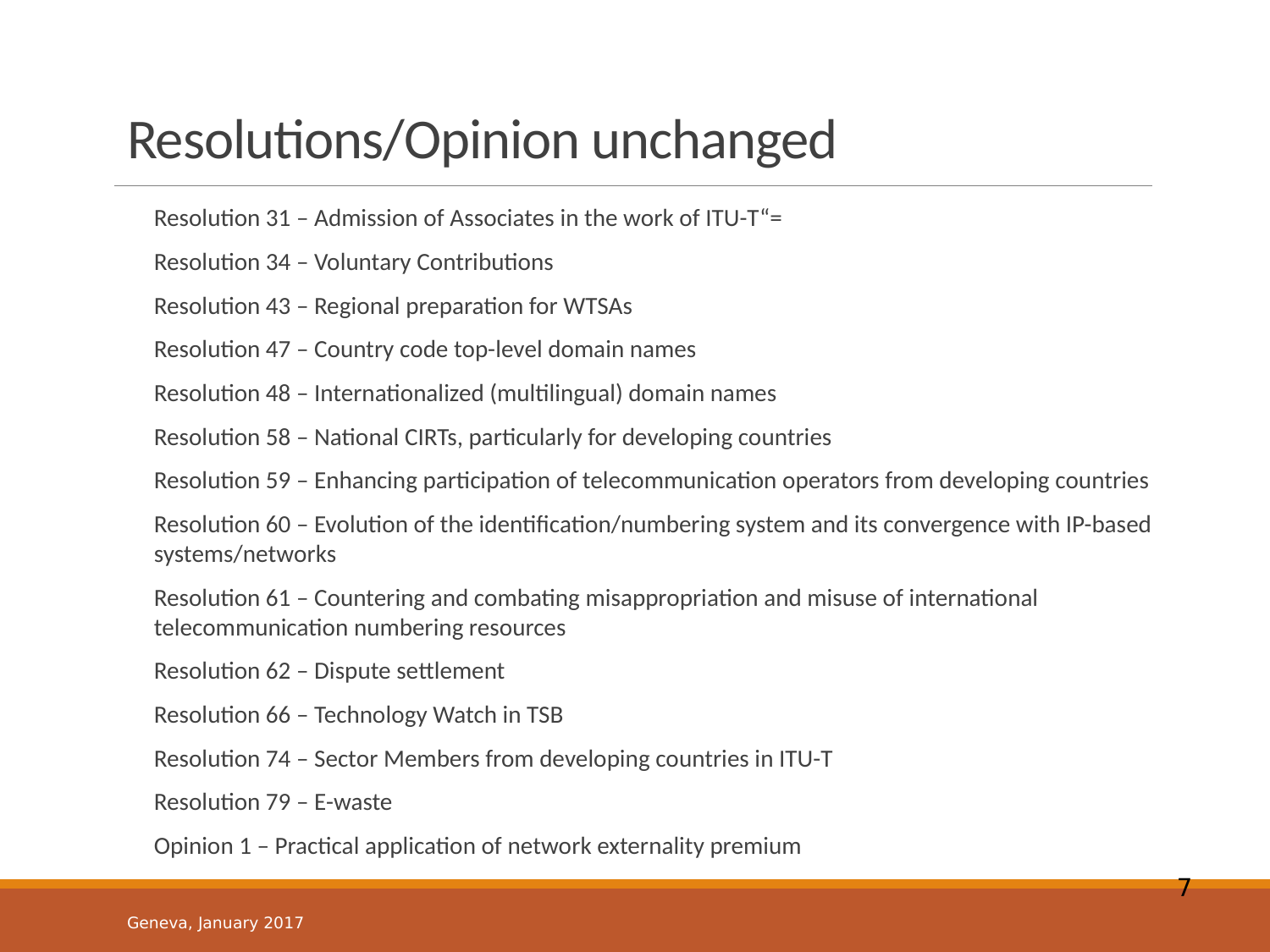

# Resolutions/Opinion unchanged
Resolution 31 – Admission of Associates in the work of ITU-T“=
Resolution 34 – Voluntary Contributions
Resolution 43 – Regional preparation for WTSAs
Resolution 47 – Country code top-level domain names
Resolution 48 – Internationalized (multilingual) domain names
Resolution 58 – National CIRTs, particularly for developing countries
Resolution 59 – Enhancing participation of telecommunication operators from developing countries
Resolution 60 – Evolution of the identification/numbering system and its convergence with IP-based systems/networks
Resolution 61 – Countering and combating misappropriation and misuse of international telecommunication numbering resources
Resolution 62 – Dispute settlement
Resolution 66 – Technology Watch in TSB
Resolution 74 – Sector Members from developing countries in ITU-T
Resolution 79 – E-waste
Opinion 1 – Practical application of network externality premium

7
Geneva, January 2017